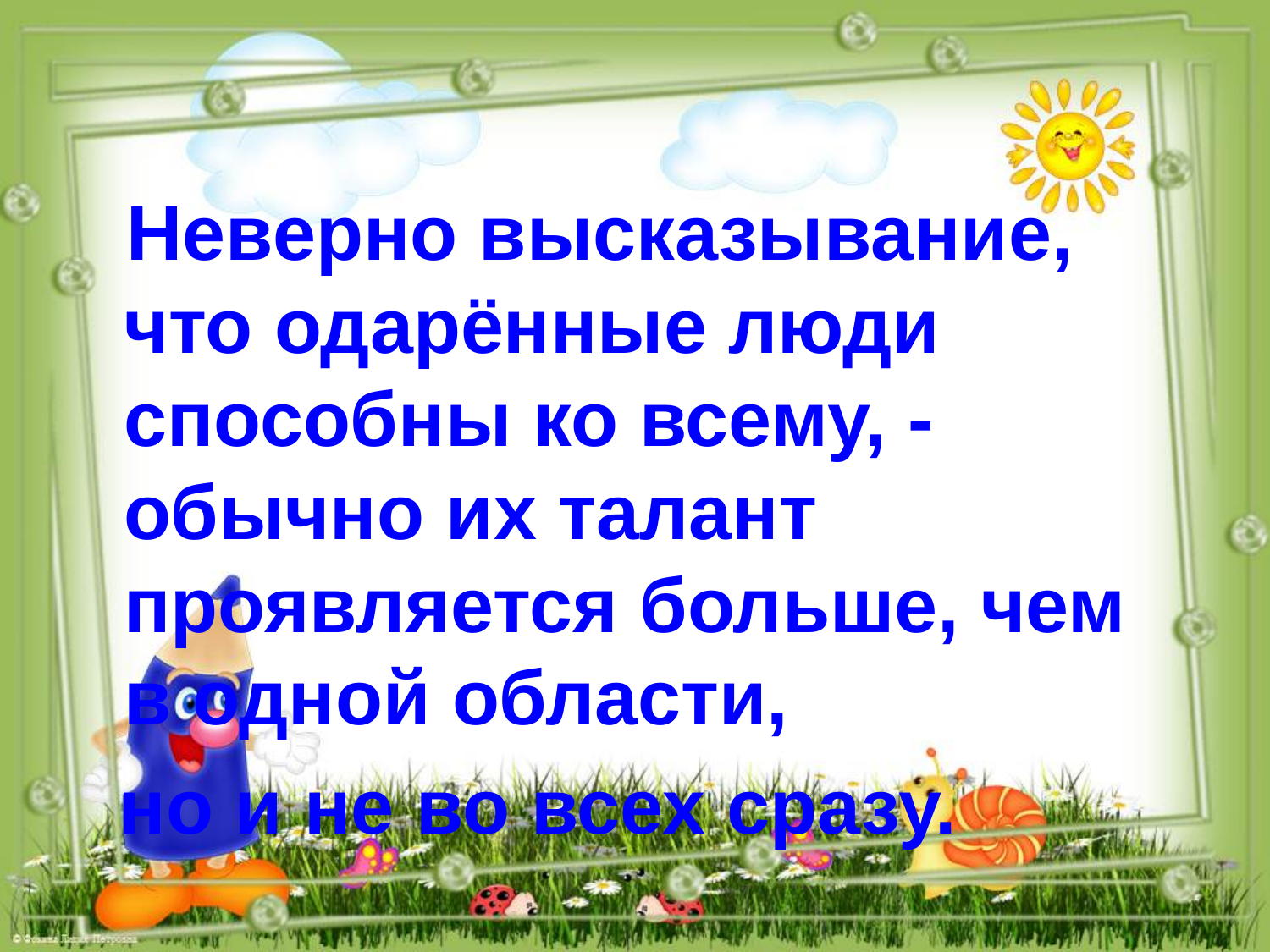

#
    Неверно высказывание, что одарённые люди способны ко всему, - обычно их талант проявляется больше, чем в одной области,
  но и не во всех сразу.